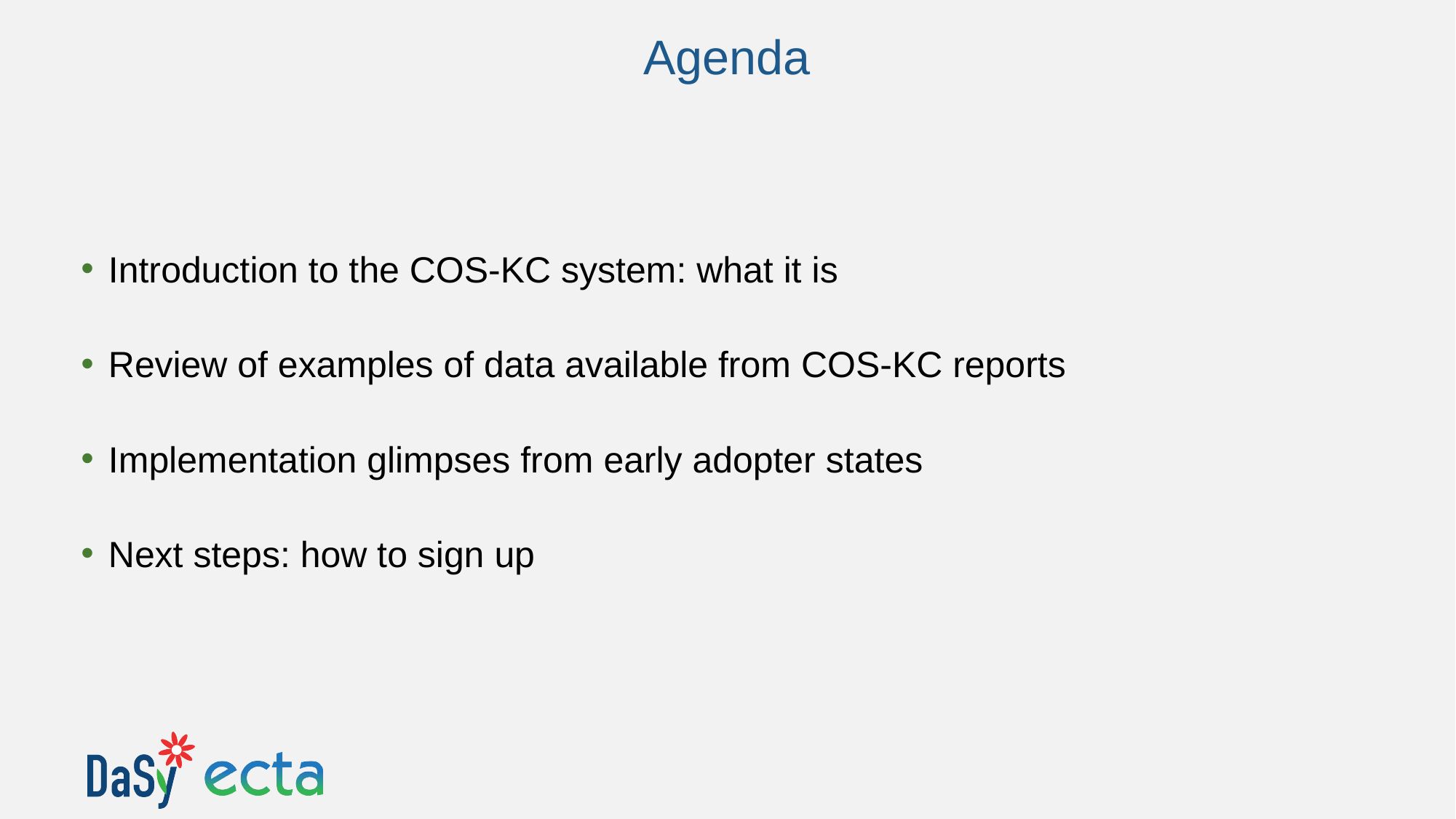

# Agenda
Introduction to the COS-KC system: what it is
Review of examples of data available from COS-KC reports
Implementation glimpses from early adopter states
Next steps: how to sign up